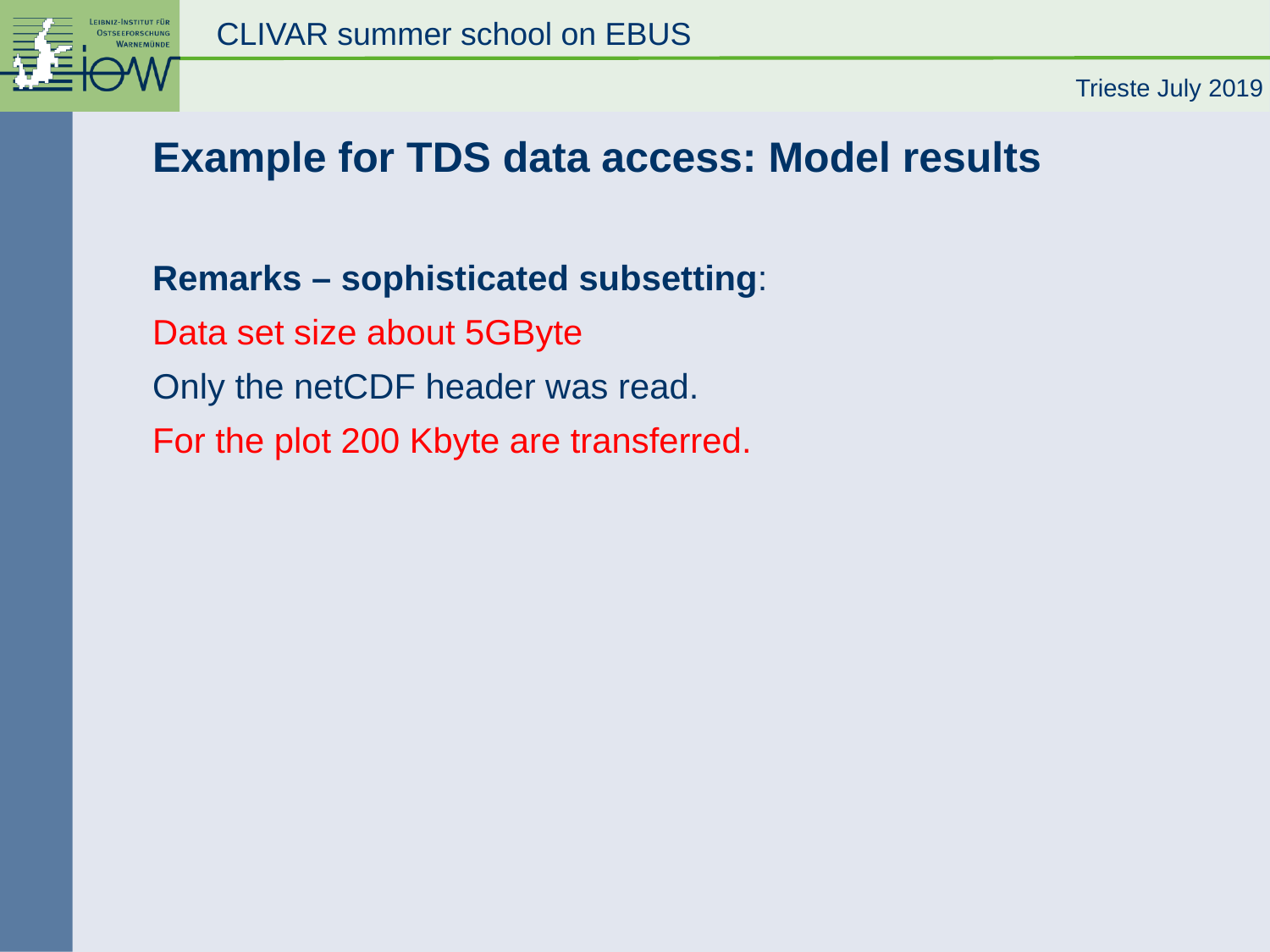

Example for TDS data access: Model results

Remarks – sophisticated subsetting:
Data set size about 5GByte
Only the netCDF header was read.
For the plot 200 Kbyte are transferred.